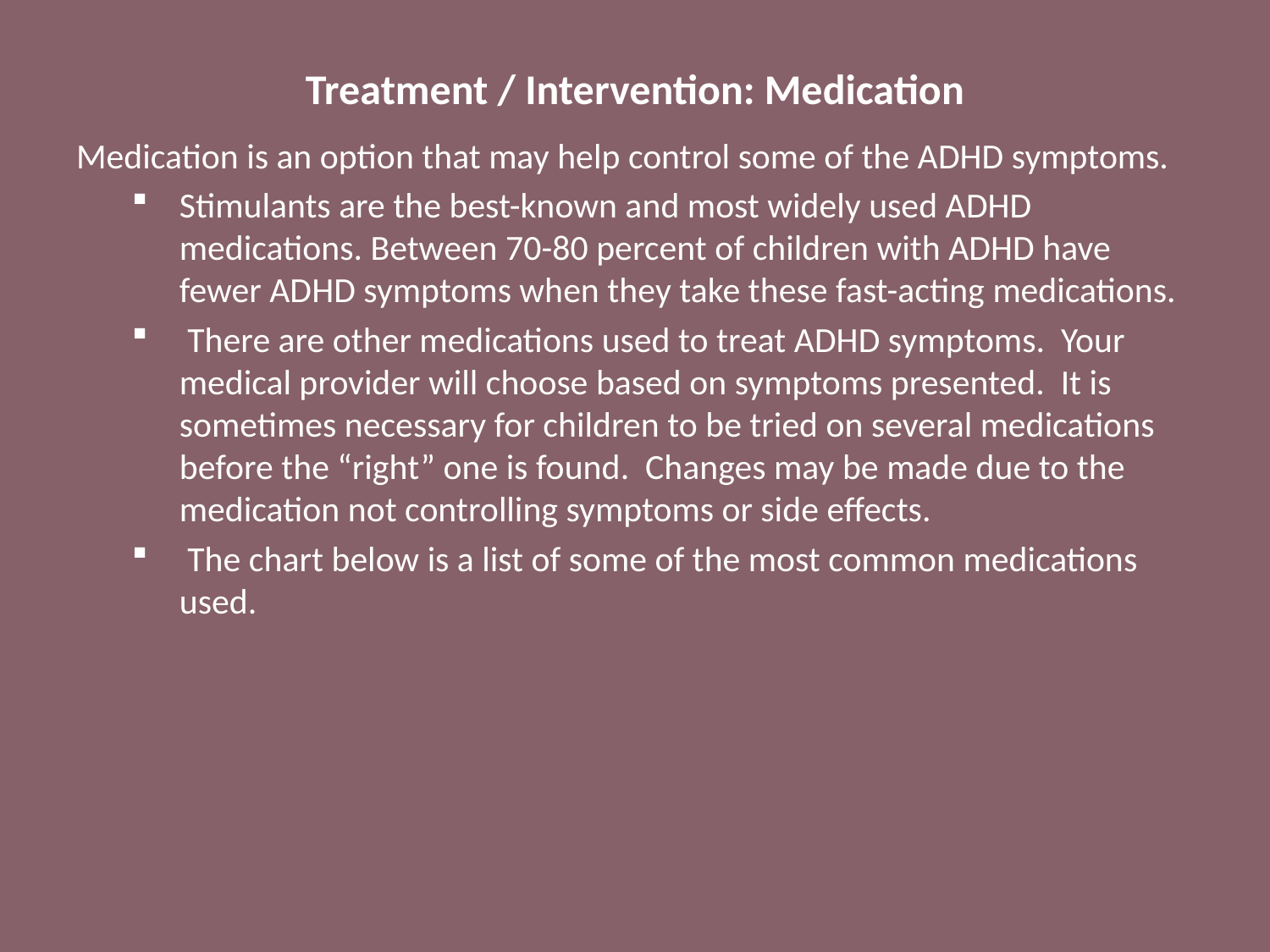

# Treatment / Intervention: Medication
Medication is an option that may help control some of the ADHD symptoms.
Stimulants are the best-known and most widely used ADHD medications. Between 70-80 percent of children with ADHD have fewer ADHD symptoms when they take these fast-acting medications.
 There are other medications used to treat ADHD symptoms.  Your medical provider will choose based on symptoms presented.  It is sometimes necessary for children to be tried on several medications before the “right” one is found.  Changes may be made due to the medication not controlling symptoms or side effects.
 The chart below is a list of some of the most common medications used.